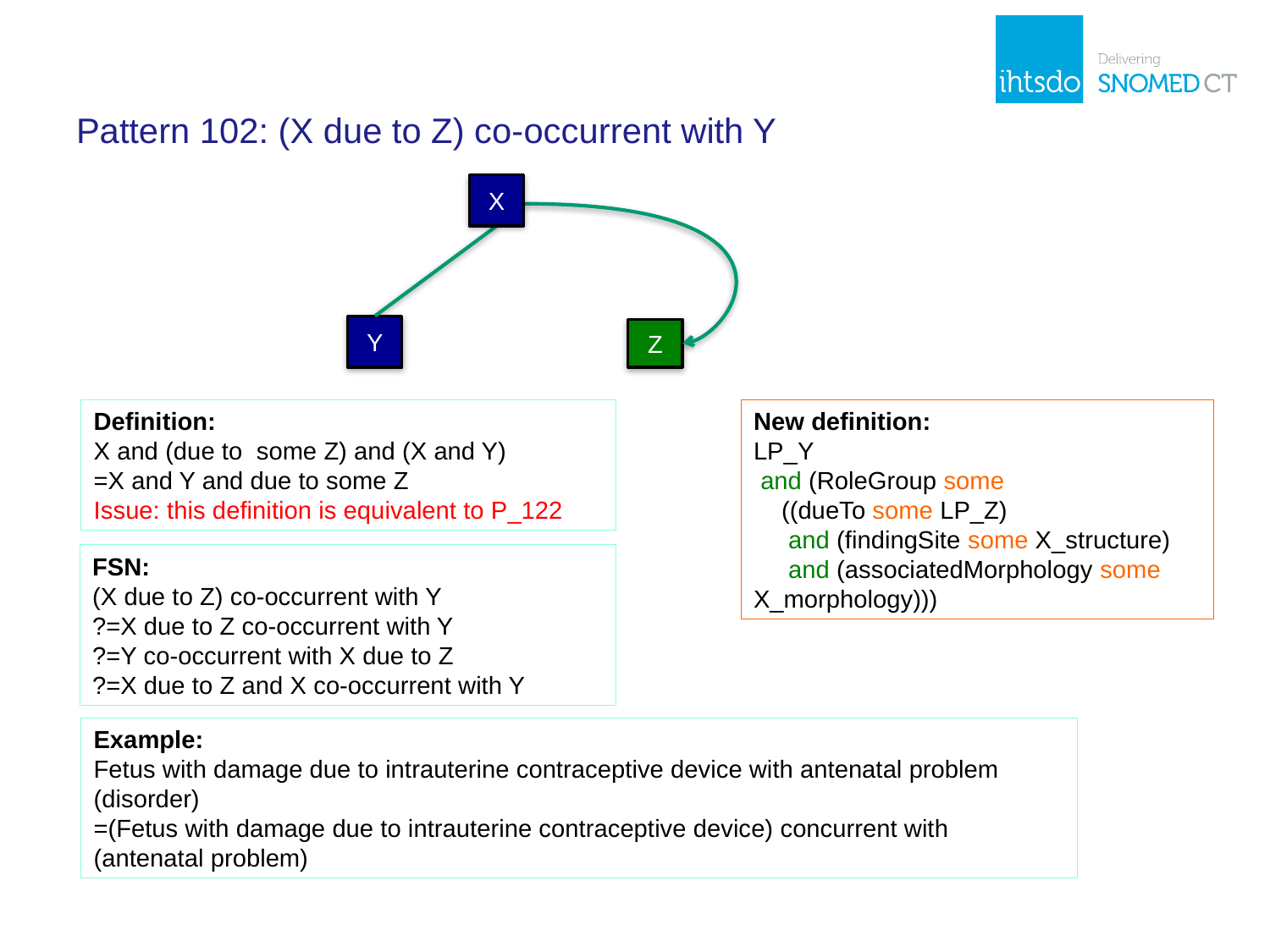

# Pattern 102: (X due to Z) co-occurrent with Y
X
Y
Z
Definition:
X and (due to  some Z) and (X and Y)
=X and Y and due to some Z
Issue: this definition is equivalent to P_122
New definition:
LP_Y
 and (RoleGroup some
    ((dueTo some LP_Z)
     and (findingSite some X_structure)
     and (associatedMorphology some X_morphology)))
FSN:
(X due to Z) co-occurrent with Y
?=X due to Z co-occurrent with Y
?=Y co-occurrent with X due to Z
?=X due to Z and X co-occurrent with Y
Example:
Fetus with damage due to intrauterine contraceptive device with antenatal problem (disorder)
=(Fetus with damage due to intrauterine contraceptive device) concurrent with (antenatal problem)